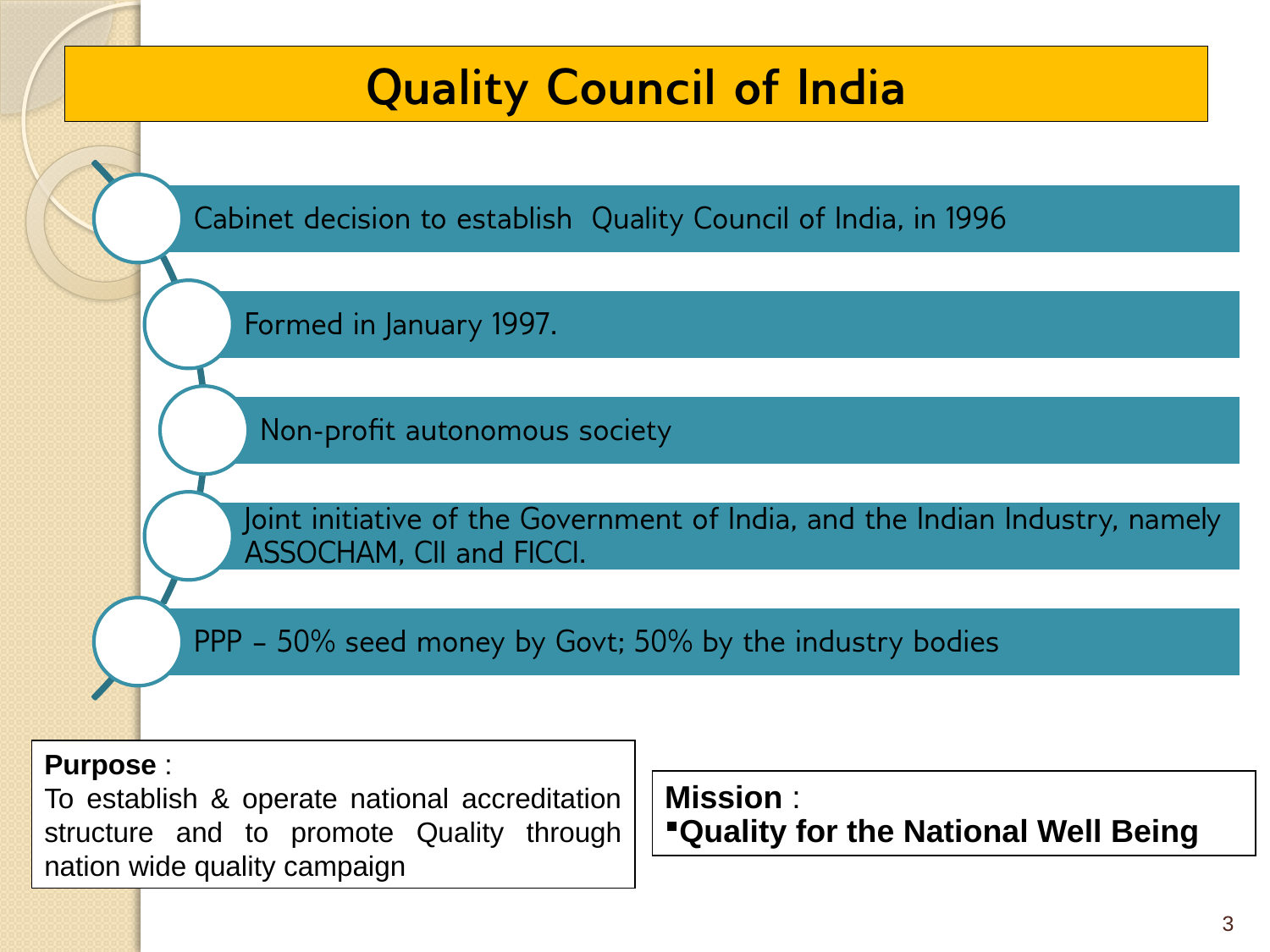

# Quality Council of India
Cabinet decision to establish  Quality Council of India, in 1996
Formed in January 1997.
Non-profit autonomous society
Joint initiative of the Government of India, and the Indian Industry, namely ASSOCHAM, CII and FICCI.
PPP – 50% seed money by Govt; 50% by the industry bodies
Purpose :
To establish & operate national accreditation structure and to promote Quality through nation wide quality campaign
Mission :
Quality for the National Well Being
3